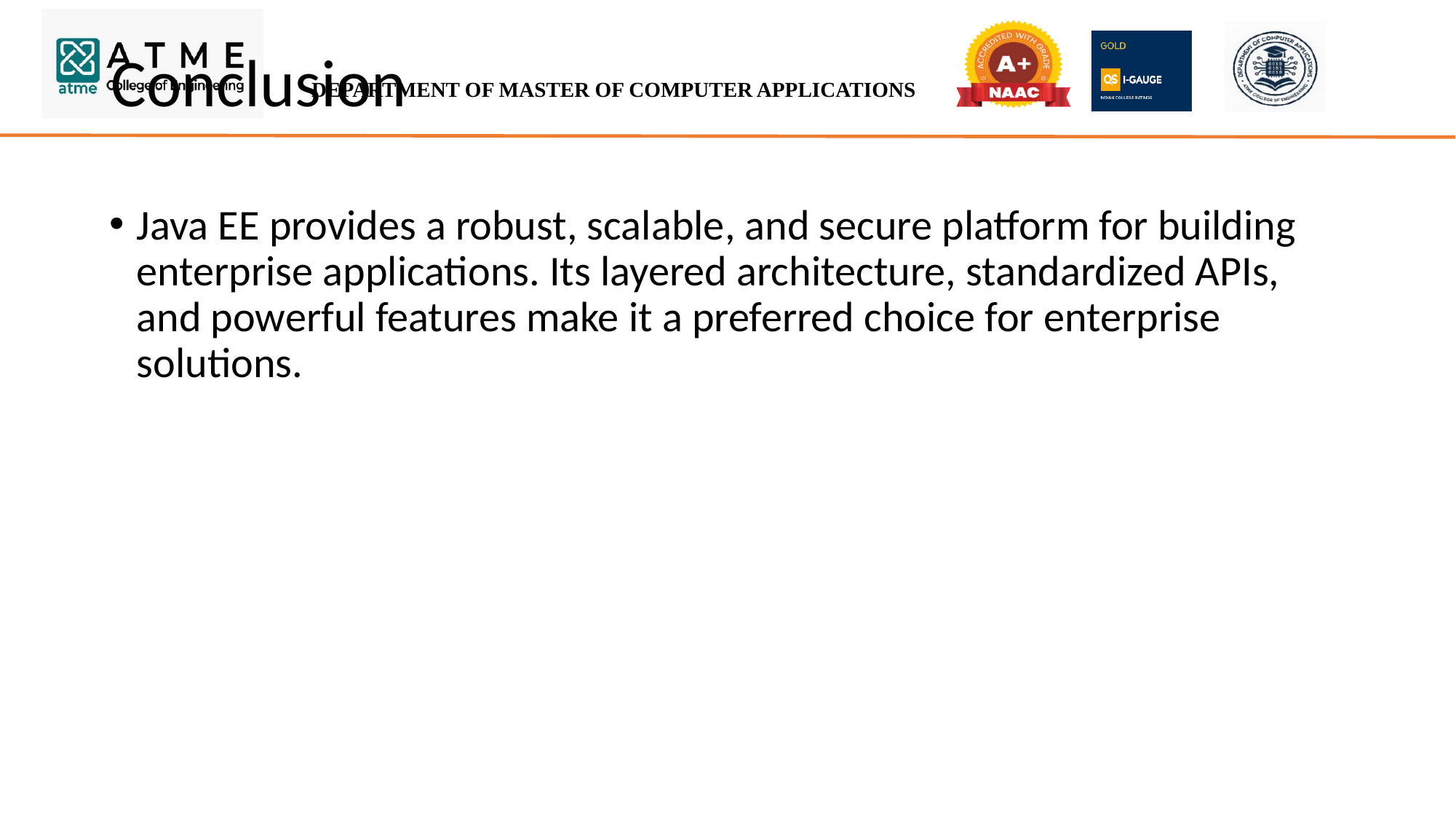

# Conclusion
Java EE provides a robust, scalable, and secure platform for building enterprise applications. Its layered architecture, standardized APIs, and powerful features make it a preferred choice for enterprise solutions.